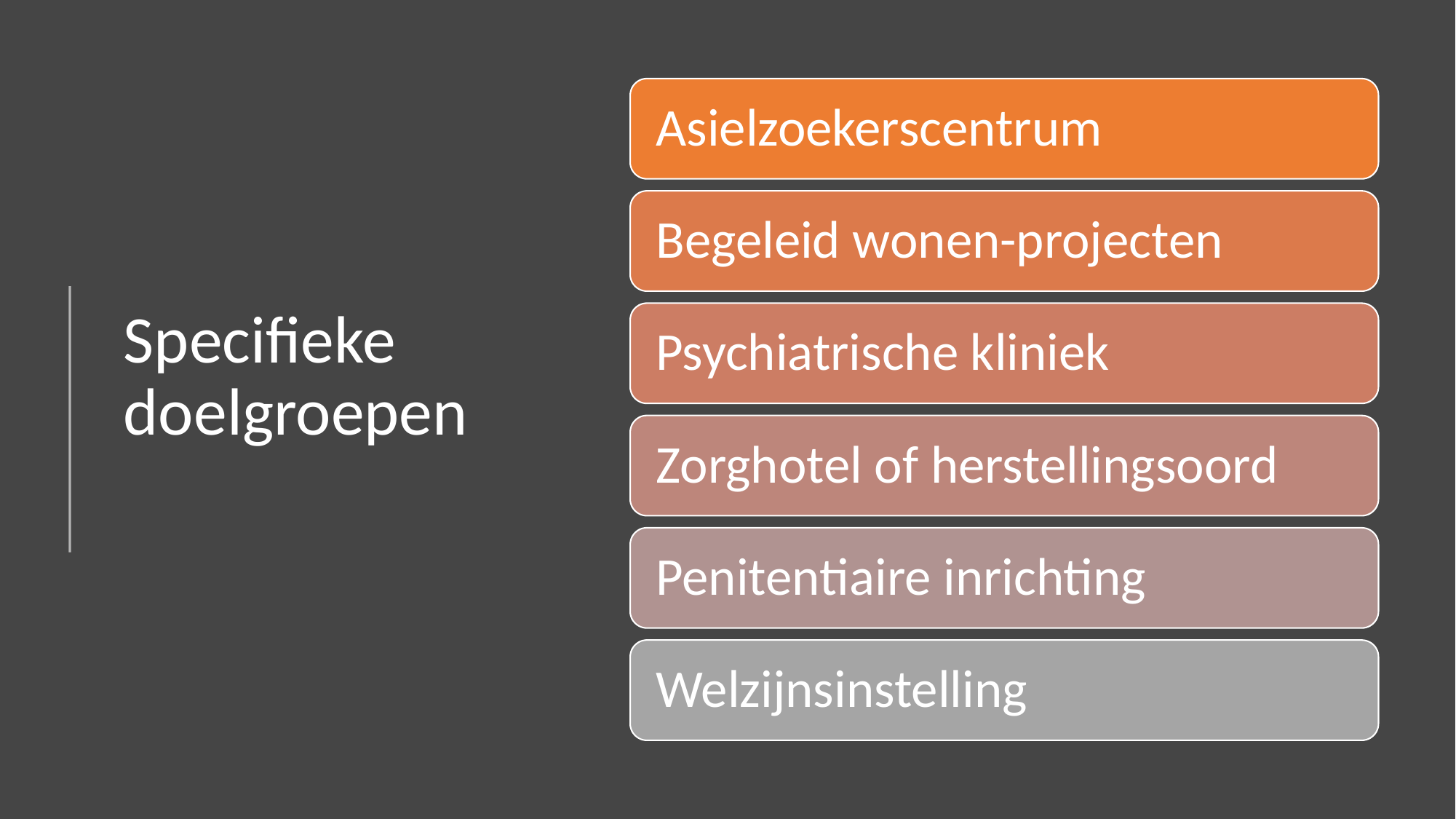

Asielzoekerscentrum
Begeleid wonen-projecten
Psychiatrische kliniek
Zorghotel of herstellingsoord
Penitentiaire inrichting
Welzijnsinstelling
# Specifieke doelgroepen